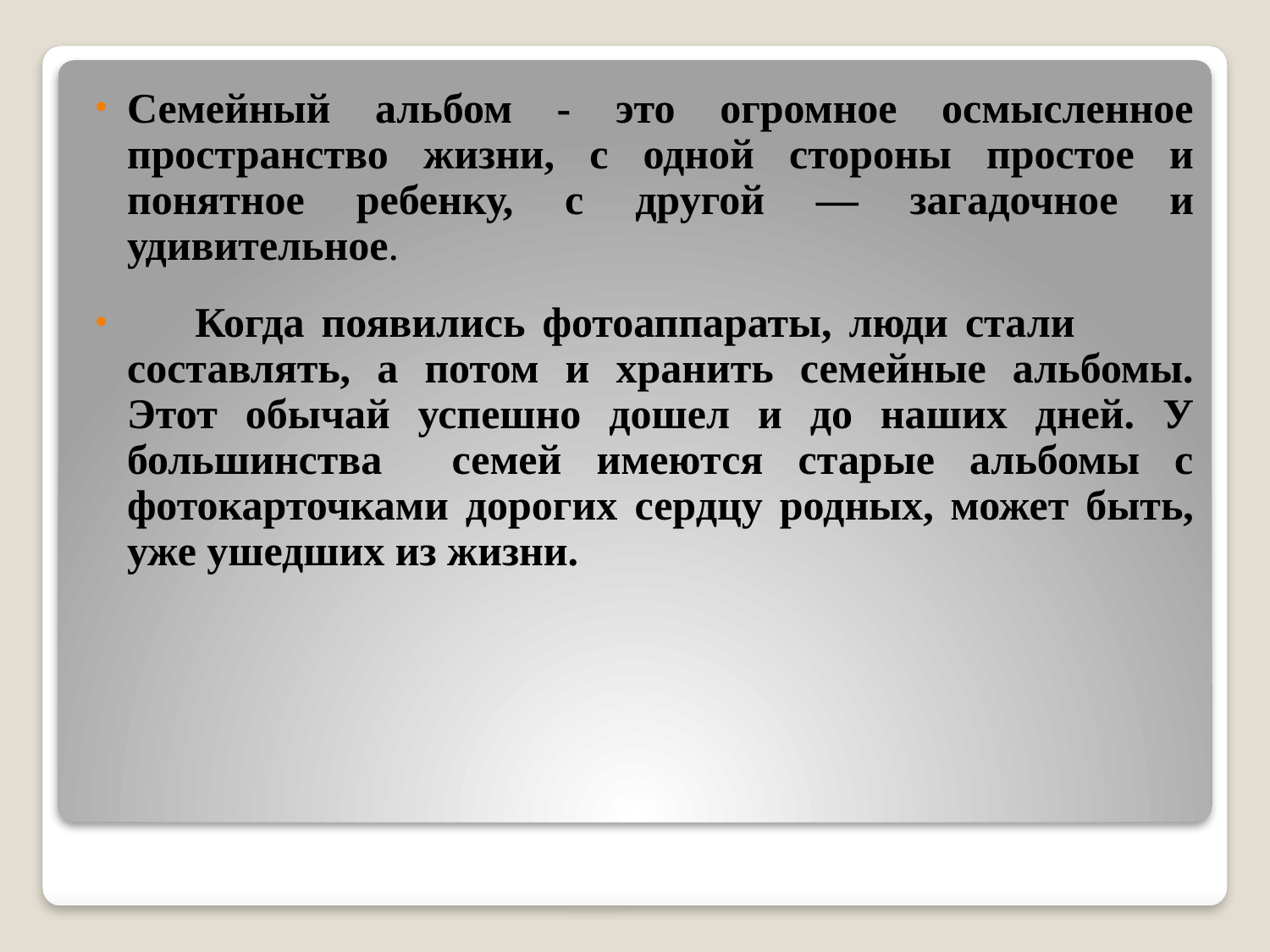

Семейный альбом - это огромное осмысленное пространство жизни, с одной стороны простое и понятное ребенку, с другой — загадочное и удивительное.
    Когда появились фотоаппараты, люди стали        составлять, а потом и хранить семейные альбомы. Этот обычай успешно дошел и до наших дней. У большинства  семей имеются старые альбомы с фотокарточками дорогих сердцу родных, может быть, уже ушедших из жизни.
#